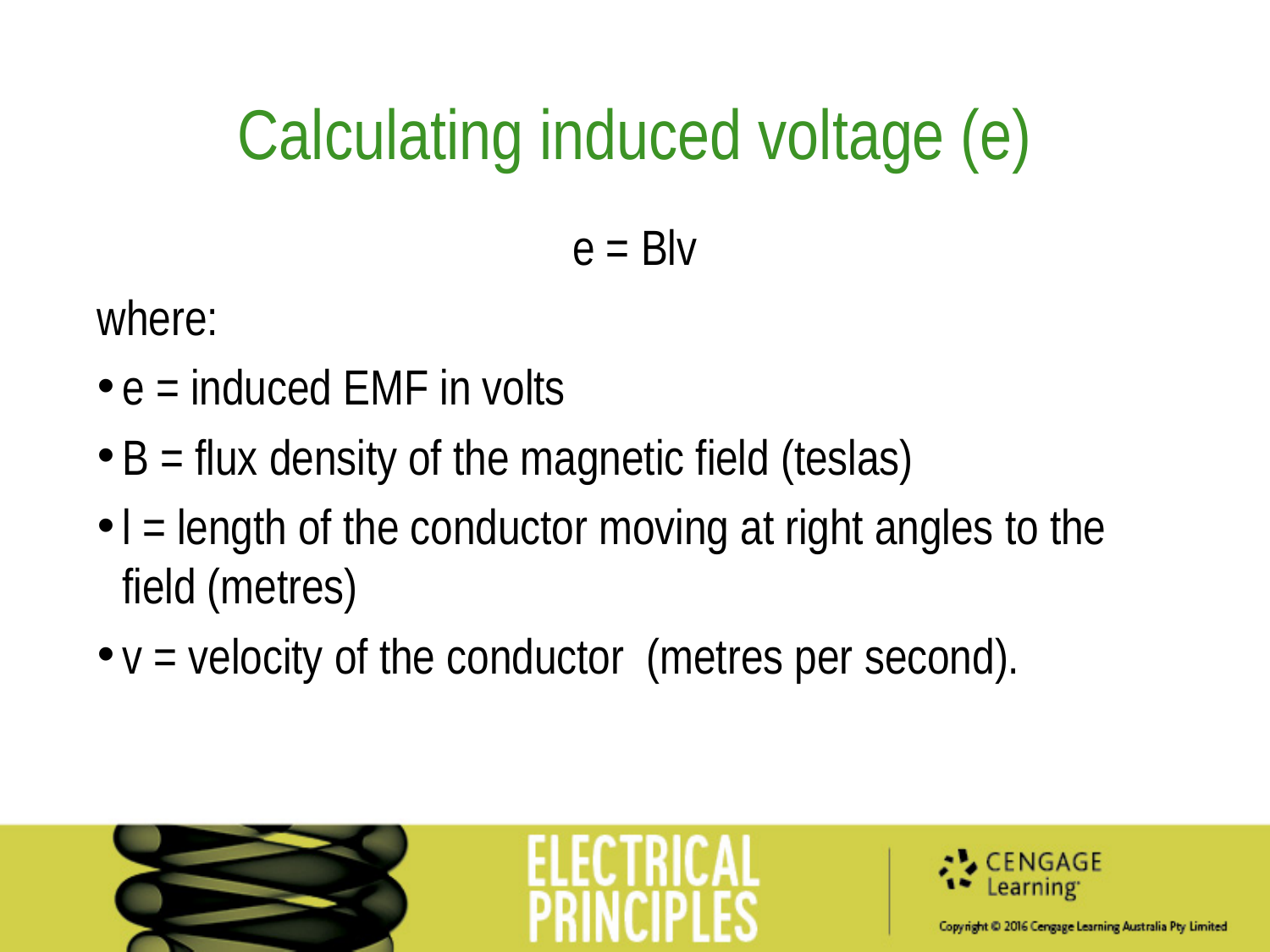

Calculating induced voltage (e)
e = Blv
where:
e = induced EMF in volts
B = flux density of the magnetic field (teslas)
l = length of the conductor moving at right angles to the field (metres)
v = velocity of the conductor  (metres per second).